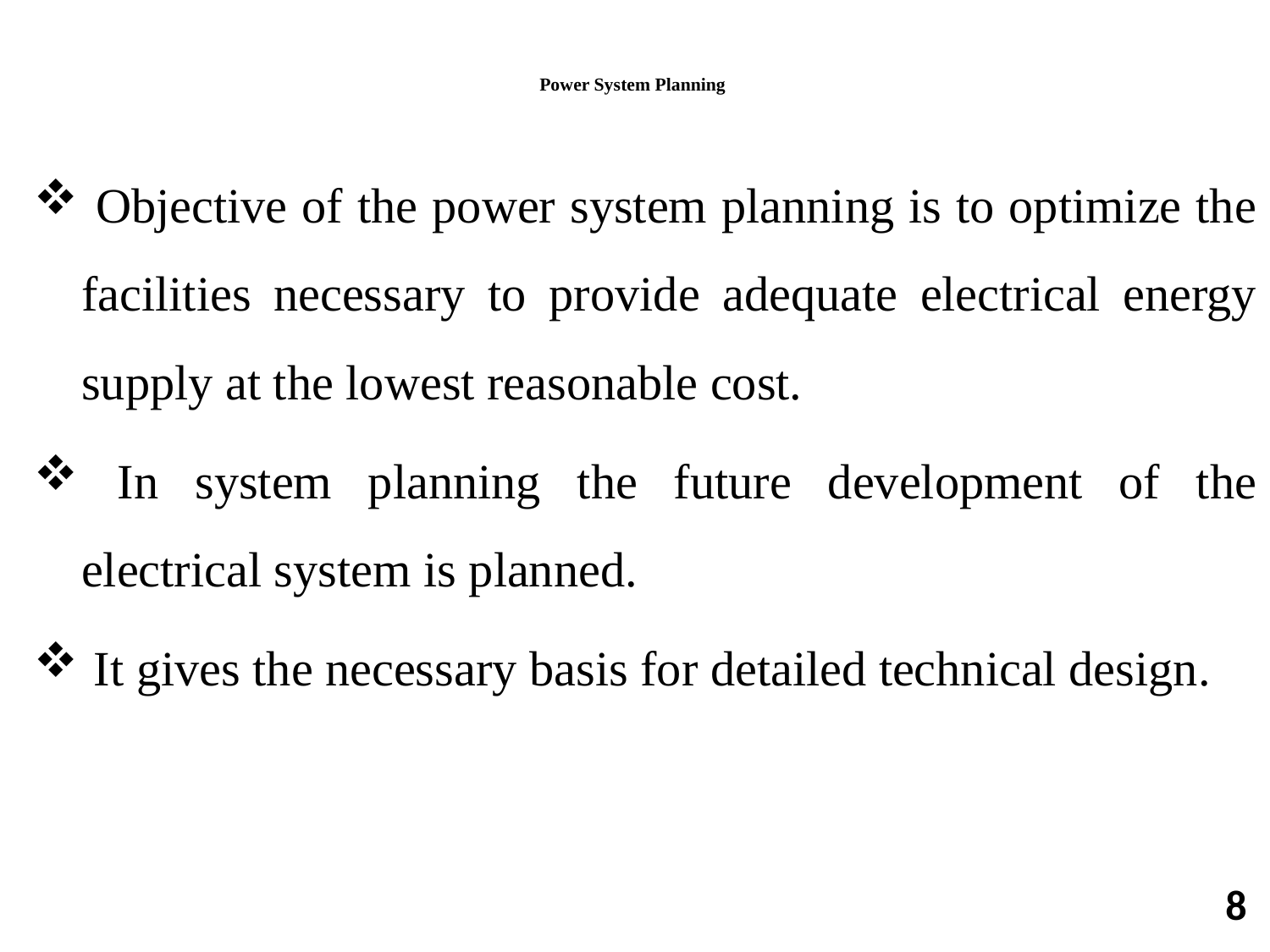

# Power System Planning
 Objective of the power system planning is to optimize the facilities necessary to provide adequate electrical energy supply at the lowest reasonable cost.
 In system planning the future development of the electrical system is planned.
 It gives the necessary basis for detailed technical design.
8